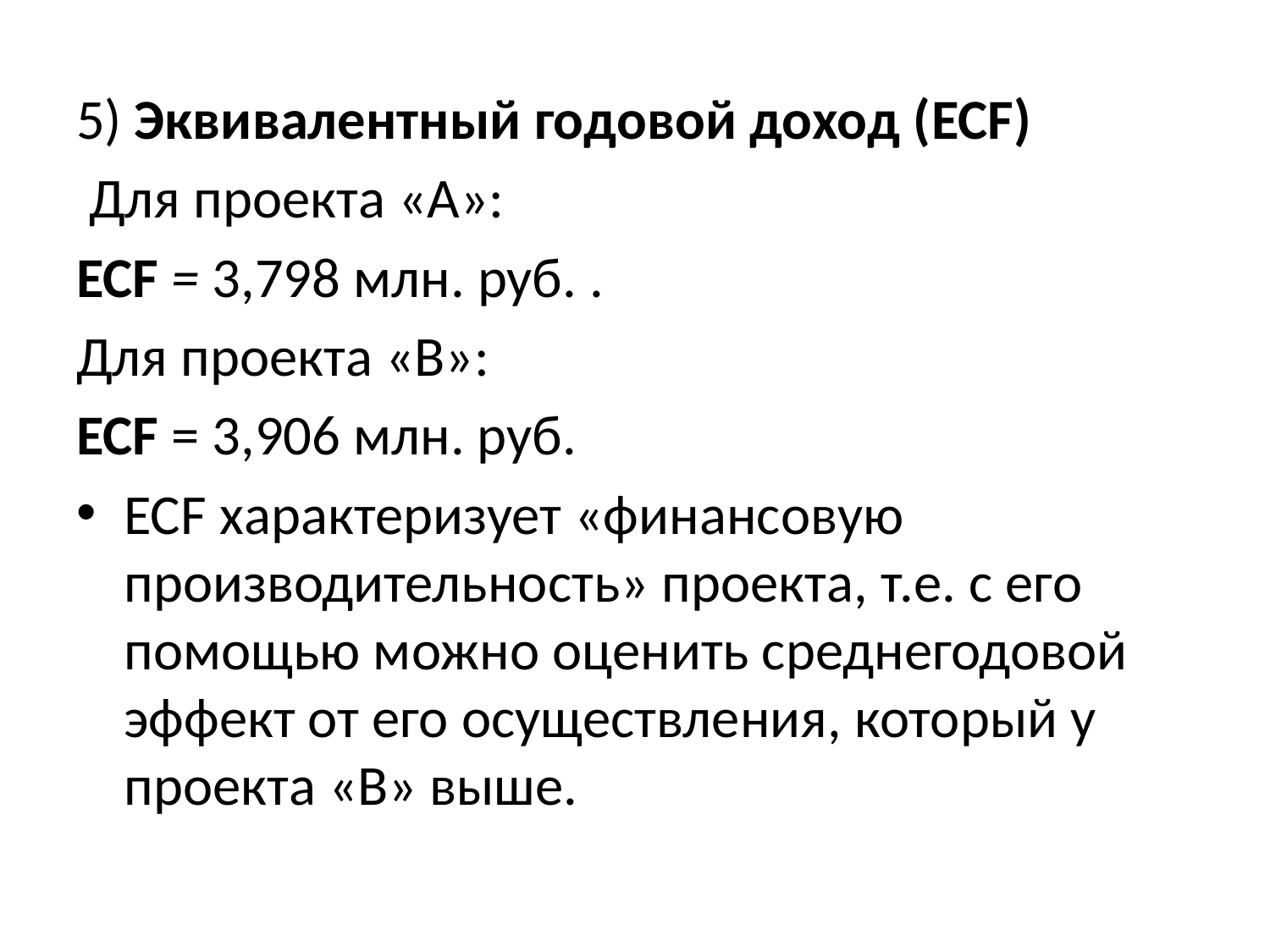

5) Эквивалентный годовой доход (ECF)
 Для проекта «А»:
ECF = 3,798 млн. руб. .
Для проекта «В»:
ECF = 3,906 млн. руб.
ECF характеризует «финансовую производительность» проекта, т.е. с его помощью можно оценить среднегодовой эффект от его осуществления, который у проекта «В» выше.